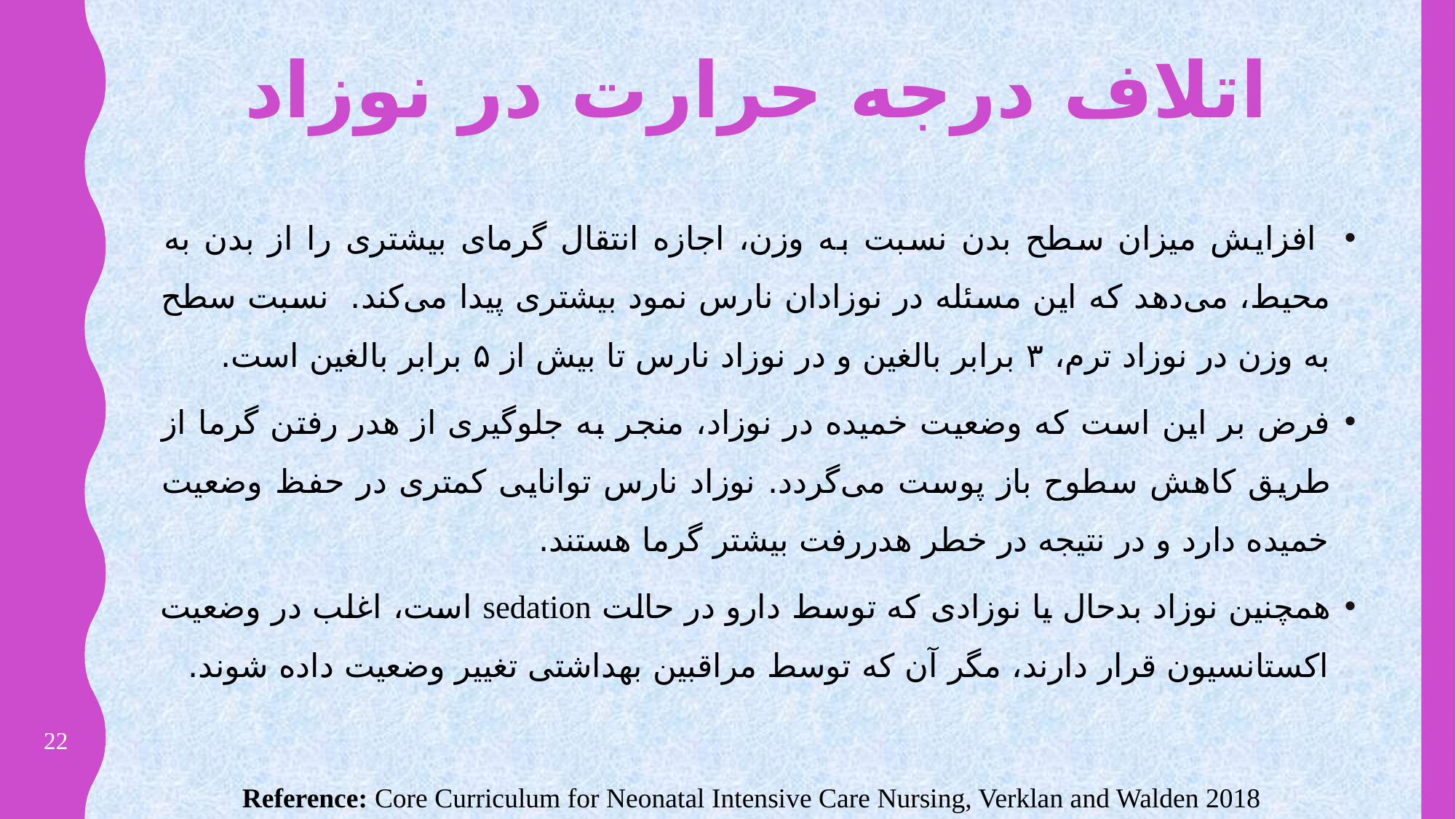

# اتلاف درجه حرارت در نوزاد
 افزایش میزان سطح بدن نسبت به وزن، اجازه انتقال گرمای بیشتری را از بدن به محیط، می‌دهد که این مسئله در نوزادان نارس نمود بیشتری پیدا می‌کند.  نسبت سطح به وزن در نوزاد ترم، ۳ برابر بالغين و در نوزاد نارس تا بیش از ۵ برابر بالغين است.
فرض بر این است که وضعیت خمیده در نوزاد، منجر به جلوگیری از هدر رفتن گرما از طریق کاهش سطوح باز پوست می‌گردد. نوزاد نارس توانایی کمتری در حفظ وضعیت خمیده دارد و در نتیجه در خطر هدررفت بیشتر گرما هستند.
همچنین نوزاد بدحال یا نوزادی که توسط دارو در حالت sedation است، اغلب در وضعیت اکستانسیون قرار دارند، مگر آن که توسط مراقبین بهداشتی تغییر وضعیت داده شوند.

22
Reference: Core Curriculum for Neonatal Intensive Care Nursing, Verklan and Walden 2018